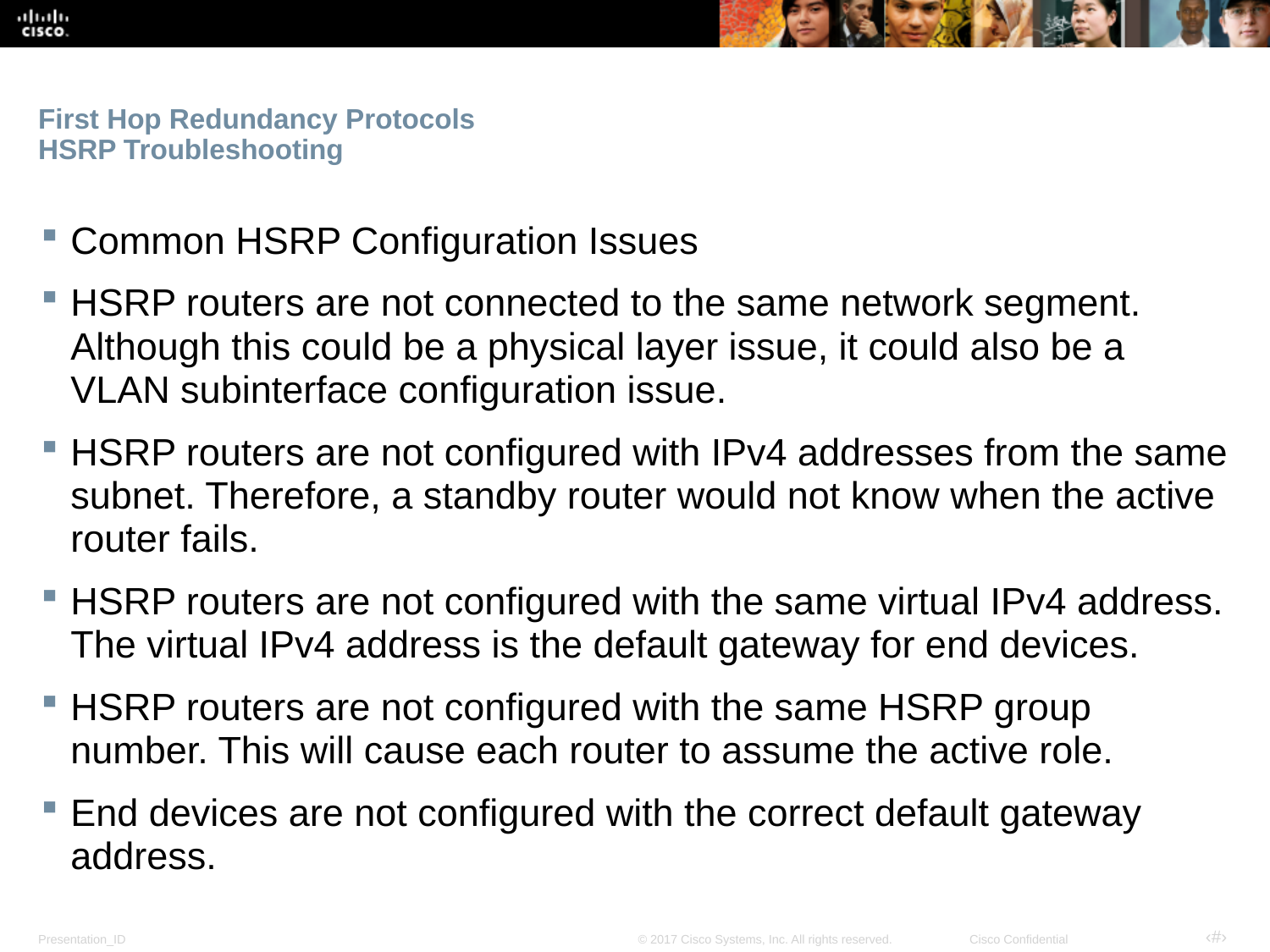

# First Hop Redundancy Protocols HSRP Troubleshooting
Common HSRP Configuration Issues
HSRP routers are not connected to the same network segment. Although this could be a physical layer issue, it could also be a VLAN subinterface configuration issue.
HSRP routers are not configured with IPv4 addresses from the same subnet. Therefore, a standby router would not know when the active router fails.
HSRP routers are not configured with the same virtual IPv4 address. The virtual IPv4 address is the default gateway for end devices.
HSRP routers are not configured with the same HSRP group number. This will cause each router to assume the active role.
End devices are not configured with the correct default gateway address.